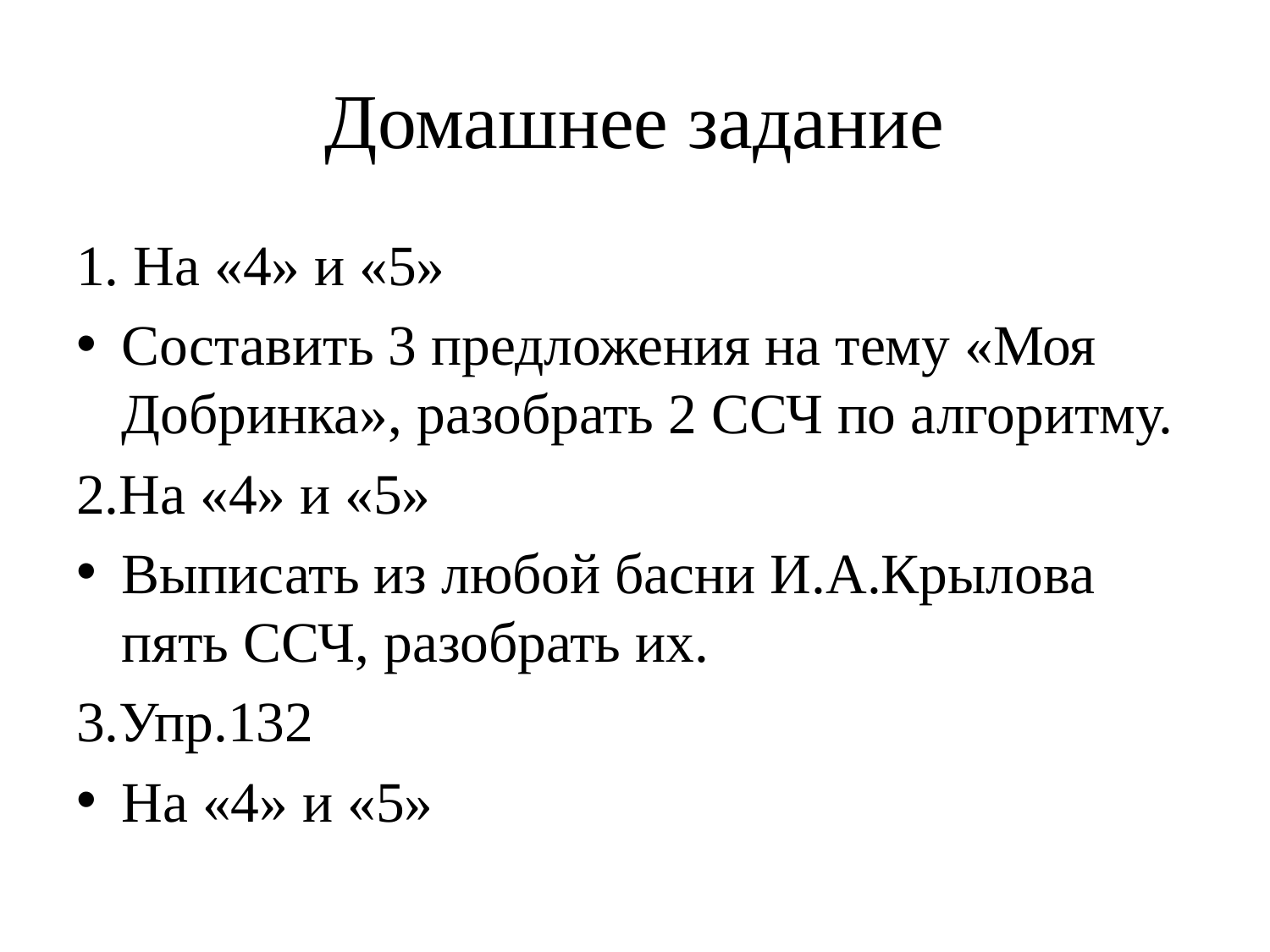

# Домашнее задание
1. На «4» и «5»
Составить 3 предложения на тему «Моя Добринка», разобрать 2 ССЧ по алгоритму.
2.На «4» и «5»
Выписать из любой басни И.А.Крылова  пять ССЧ, разобрать их.
3.Упр.132
На «4» и «5»